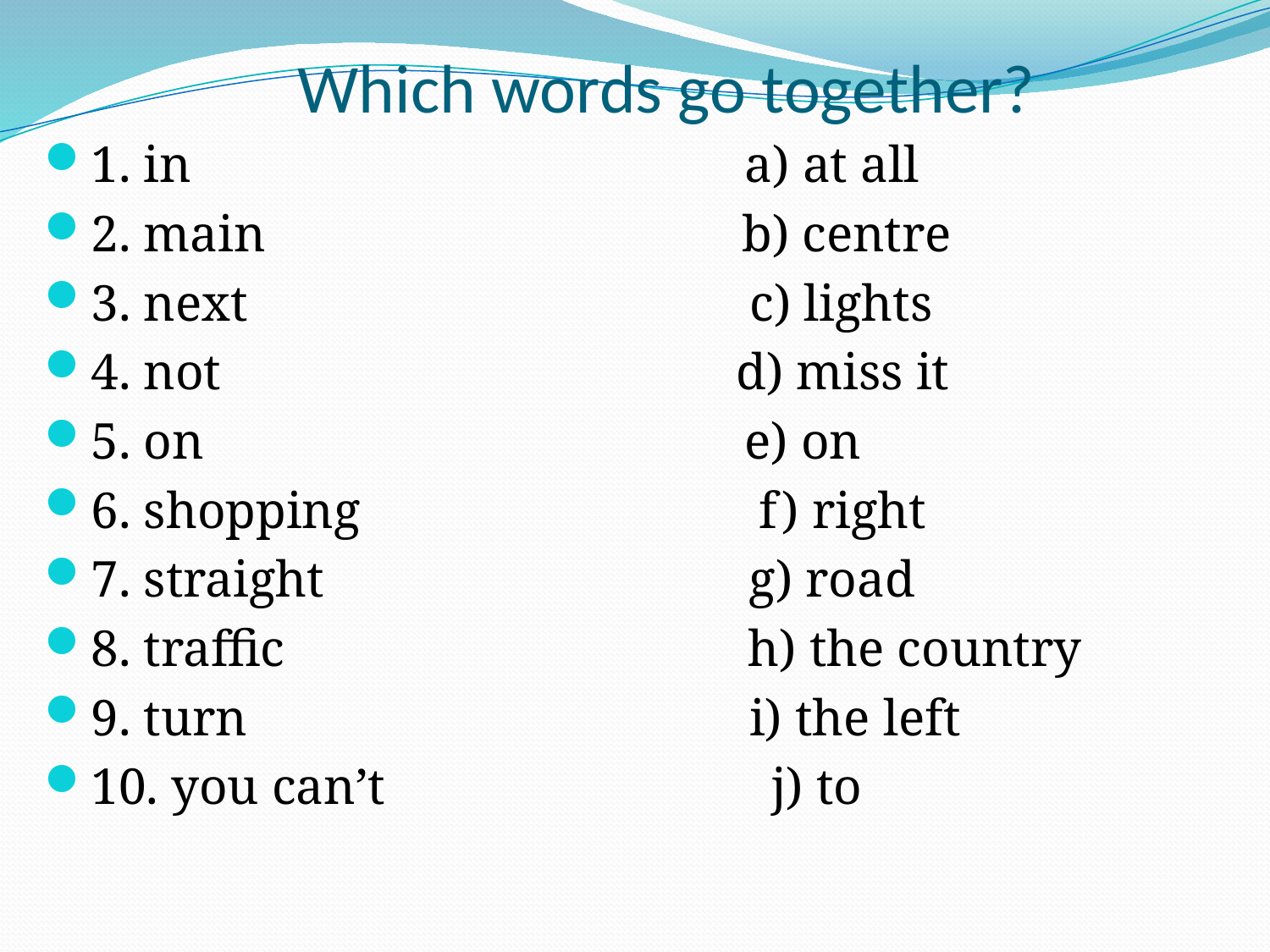

# Which words go together?
1. in                                           a) at all
2. main                                     b) centre
3. next                                       c) lights
4. not                                        d) miss it
5. on                                          e) on
6. shopping                               f) right
7. straight                                 g) road
8. traffic                                    h) the country
9. turn                                       i) the left
10. you can’t                              j) to